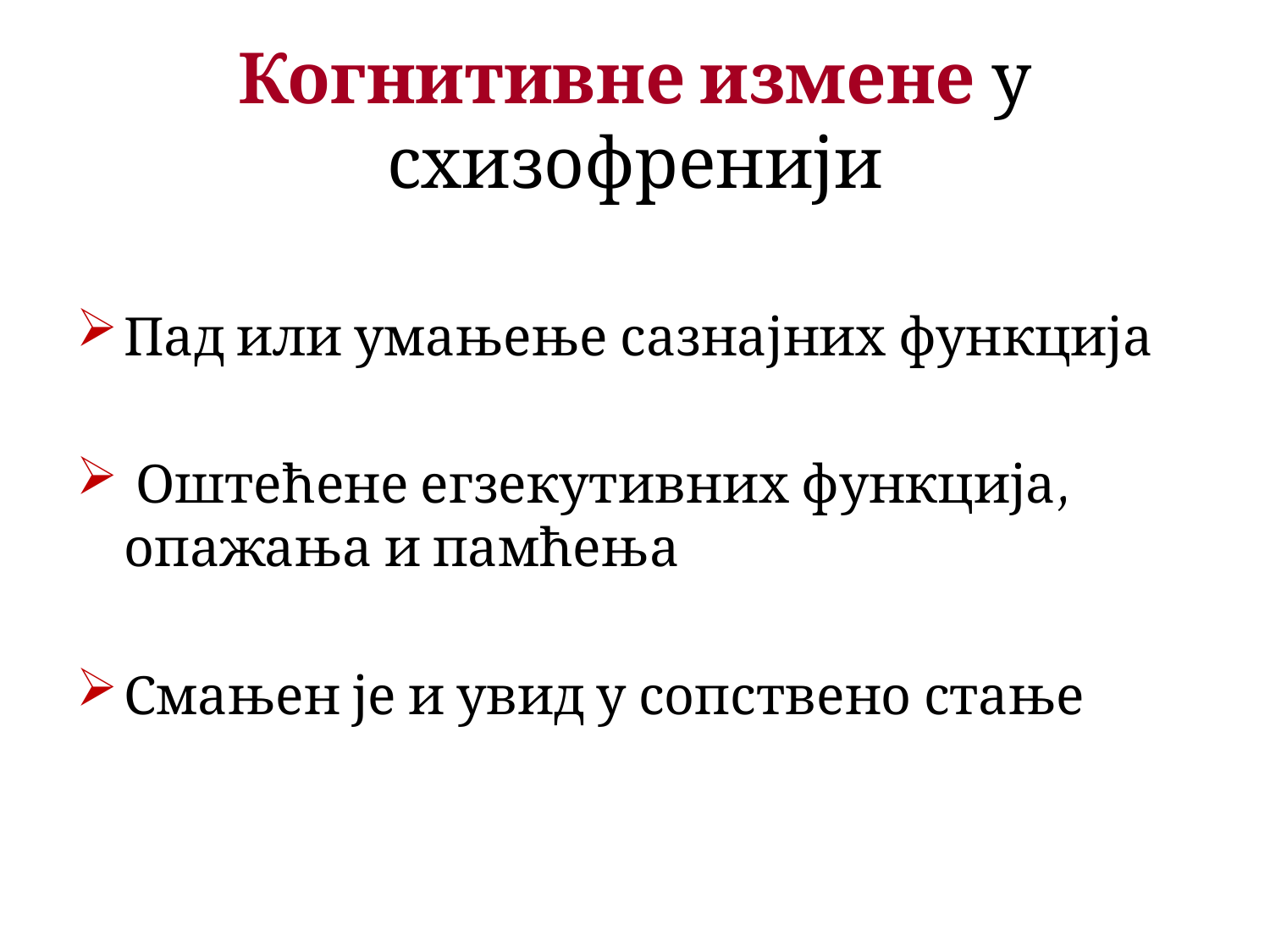

# Когнитивне измене у схизофренији

Пад или умањење сазнајних функција

 Оштећене егзекутивних функција, опажања и памћења

Смањен је и увид у сопствено стање